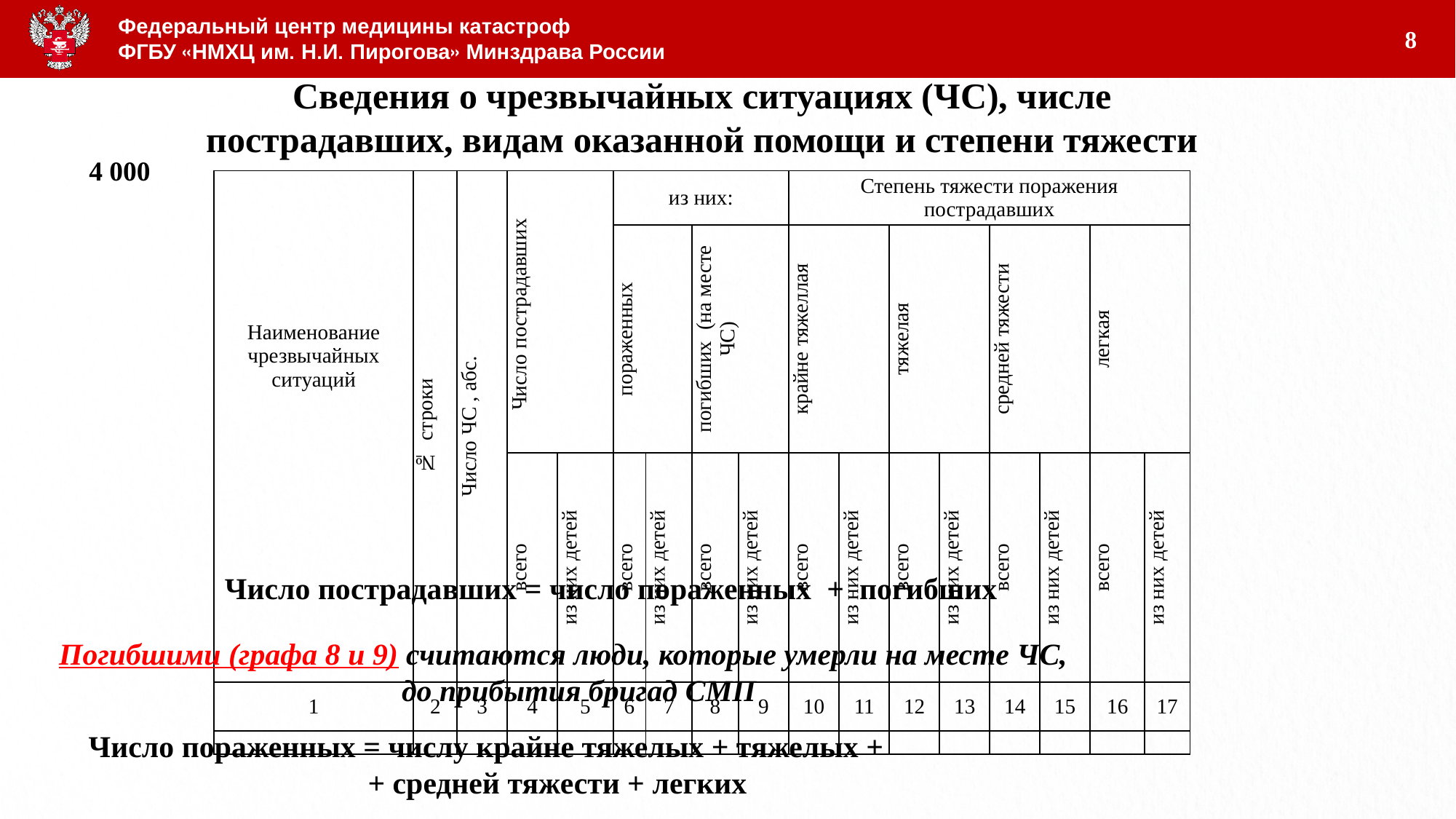

8
Сведения о чрезвычайных ситуациях (ЧС), числе пострадавших, видам оказанной помощи и степени тяжести
4 000
| Наименование чрезвычайных ситуаций | № строки | Число ЧС , абс. | Число пострадавших |  | из них: |  |  |  | Степень тяжести поражения пострадавших |  |  |  |  |  |  |  |
| --- | --- | --- | --- | --- | --- | --- | --- | --- | --- | --- | --- | --- | --- | --- | --- | --- |
|  |  |  |  |  | пораженных |  | погибших (на месте ЧС) |  | крайне тяжеллая |  | тяжелая |  | средней тяжести |  | легкая |  |
|  |  |  | всего | из них детей | всего | из них детей | всего | из них детей | всего | из них детей | всего | из них детей | всего | из них детей | всего | из них детей |
| 1 | 2 | 3 | 4 | 5 | 6 | 7 | 8 | 9 | 10 | 11 | 12 | 13 | 14 | 15 | 16 | 17 |
|  |  |  |  |  |  |  |  |  |  |  |  |  |  |  |  |  |
Число пострадавших = число пораженных  +  погибших
Погибшими (графа 8 и 9) считаются люди, которые умерли на месте ЧС, 			  до прибытия бригад СМП
Число пораженных = числу крайне тяжелых + тяжелых +                   		        + средней тяжести + легких